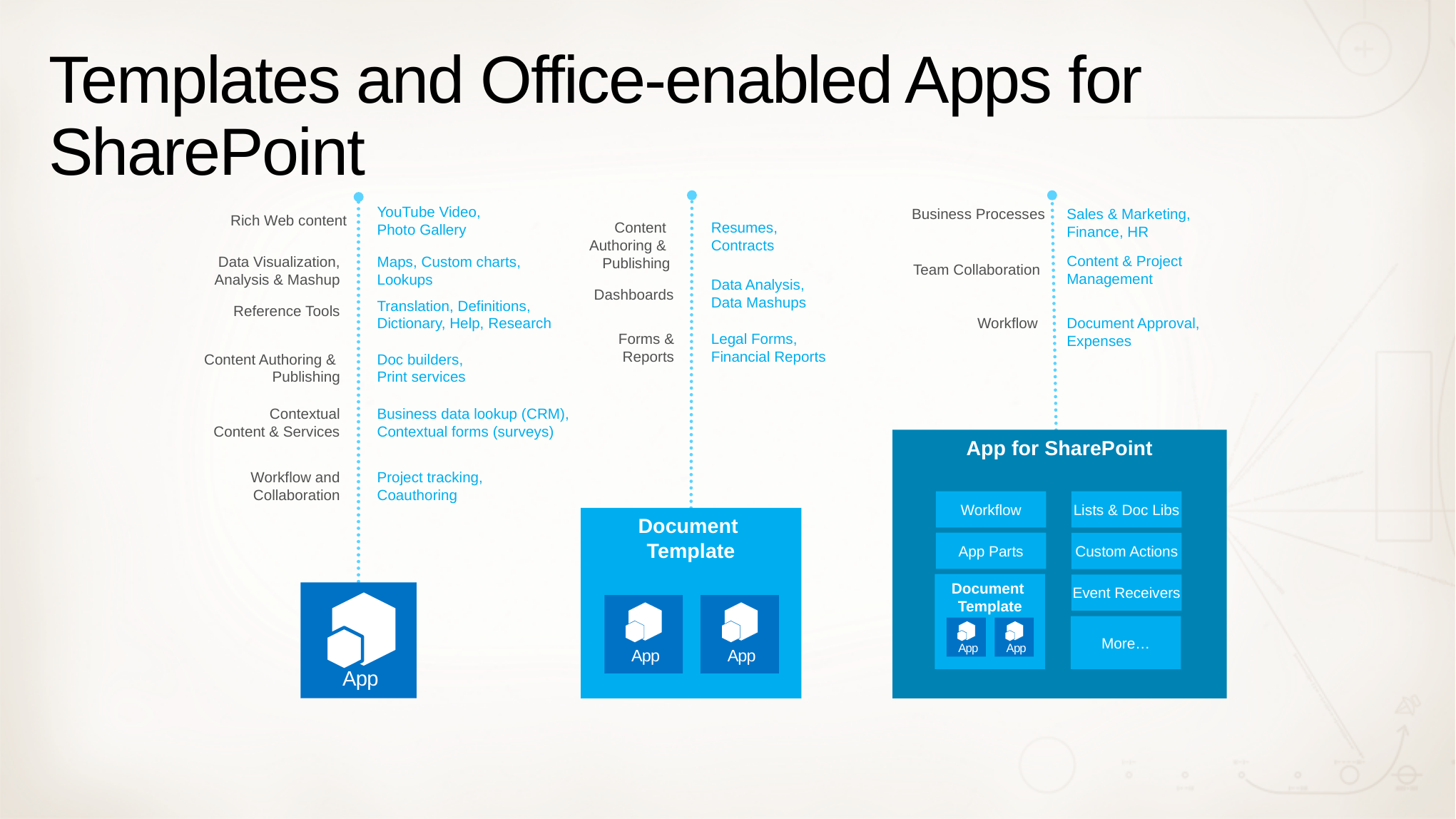

# Templates and Office-enabled Apps for SharePoint
Content
Authoring &
Publishing
Resumes, Contracts
Data Analysis,
Data Mashups
Dashboards
Forms &
Reports
Legal Forms,
Financial Reports
Business Processes
Sales & Marketing,
Finance, HR
Content & Project Management
Team Collaboration
Workflow
Document Approval, Expenses
YouTube Video,
Photo Gallery
Rich Web content
Maps, Custom charts,
Lookups
Data Visualization, Analysis & Mashup
Translation, Definitions, Dictionary, Help, Research
Reference Tools
Doc builders,
Print services
Content Authoring &  Publishing
Contextual
Content & Services
Business data lookup (CRM), Contextual forms (surveys)
Workflow and Collaboration
Project tracking, Coauthoring
App for SharePoint
Lists & Doc Libs
Workflow
Document
Template
App

App

App Parts
Custom Actions
Document
Template
App

App

Event Receivers
App

More…